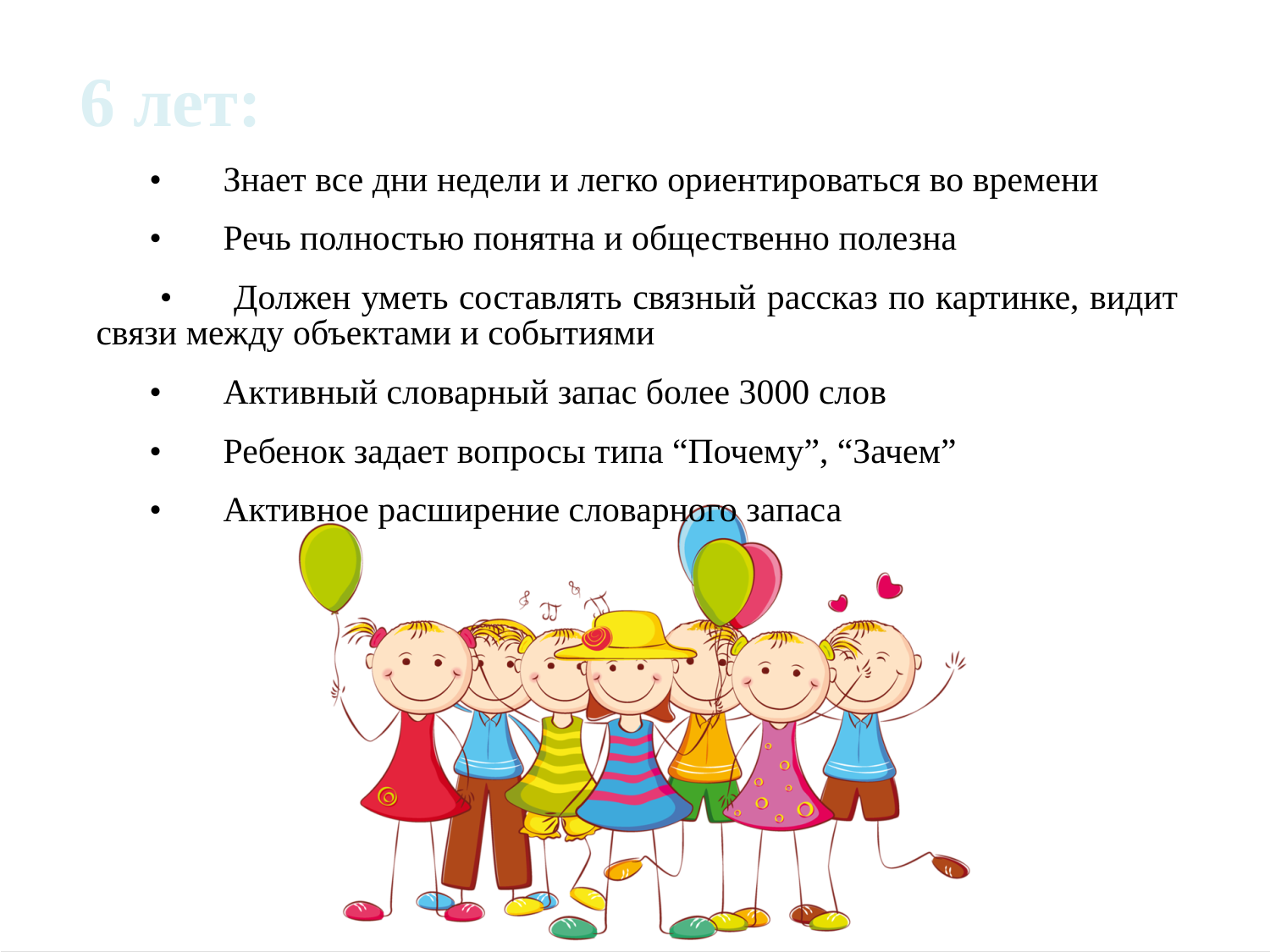

# 6 лет:
      •	Знает все дни недели и легко ориентироваться во времени
      •	Речь полностью понятна и общественно полезна
      •	Должен уметь составлять связный рассказ по картинке, видит связи между объектами и событиями
      •	Активный словарный запас более 3000 слов
      •	Ребенок задает вопросы типа “Почему”, “Зачем”
      •	Активное расширение словарного запаса